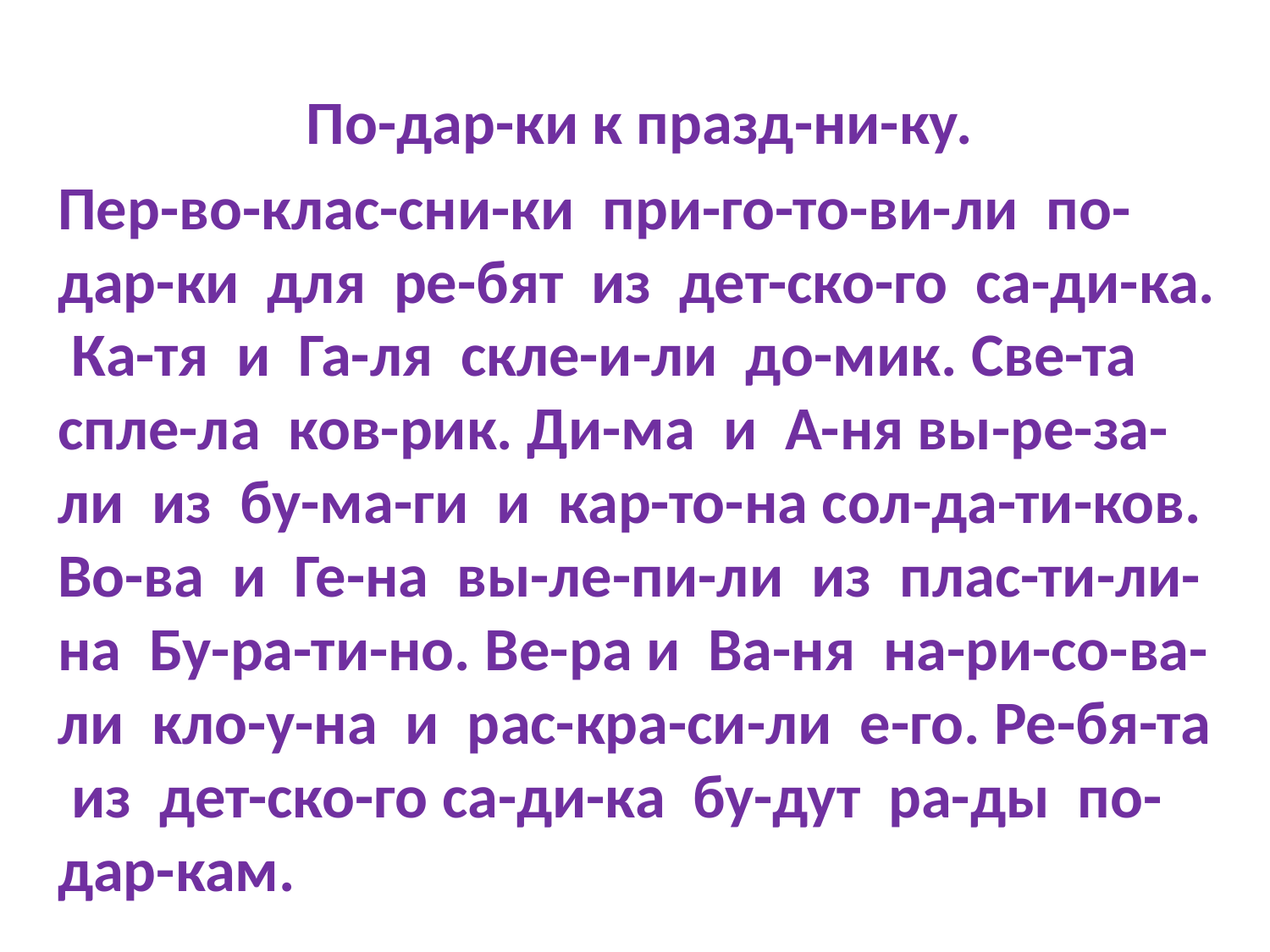

#
По-дар-ки к празд-ни-ку.
Пер-во-клас-сни-ки  при-го-то-ви-ли  по-дар-ки  для  ре-бят  из  дет-ско-го  са-ди-ка.  Ка-тя  и  Га-ля  скле-и-ли  до-мик. Све-та  спле-ла  ков-рик. Ди-ма  и  А-ня вы-ре-за-ли  из  бу-ма-ги  и  кар-то-на сол-да-ти-ков. Во-ва  и  Ге-на  вы-ле-пи-ли  из  плас-ти-ли-на  Бу-ра-ти-но. Ве-ра и  Ва-ня  на-ри-со-ва-ли  кло-у-на  и  рас-кра-си-ли  е-го. Ре-бя-та  из  дет-ско-го са-ди-ка  бу-дут  ра-ды  по-дар-кам.